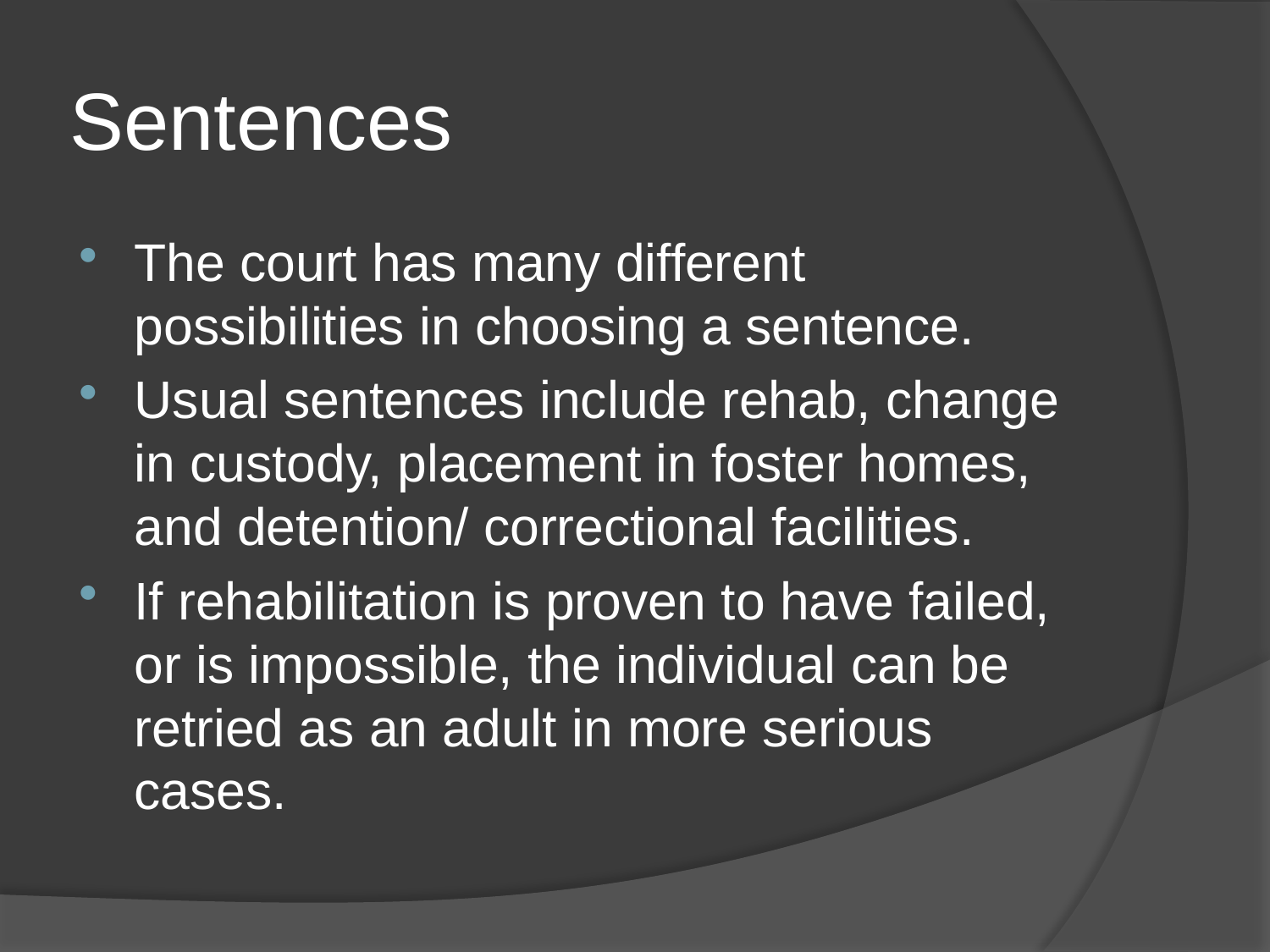

# Sentences
The court has many different possibilities in choosing a sentence.
Usual sentences include rehab, change in custody, placement in foster homes, and detention/ correctional facilities.
If rehabilitation is proven to have failed, or is impossible, the individual can be retried as an adult in more serious cases.